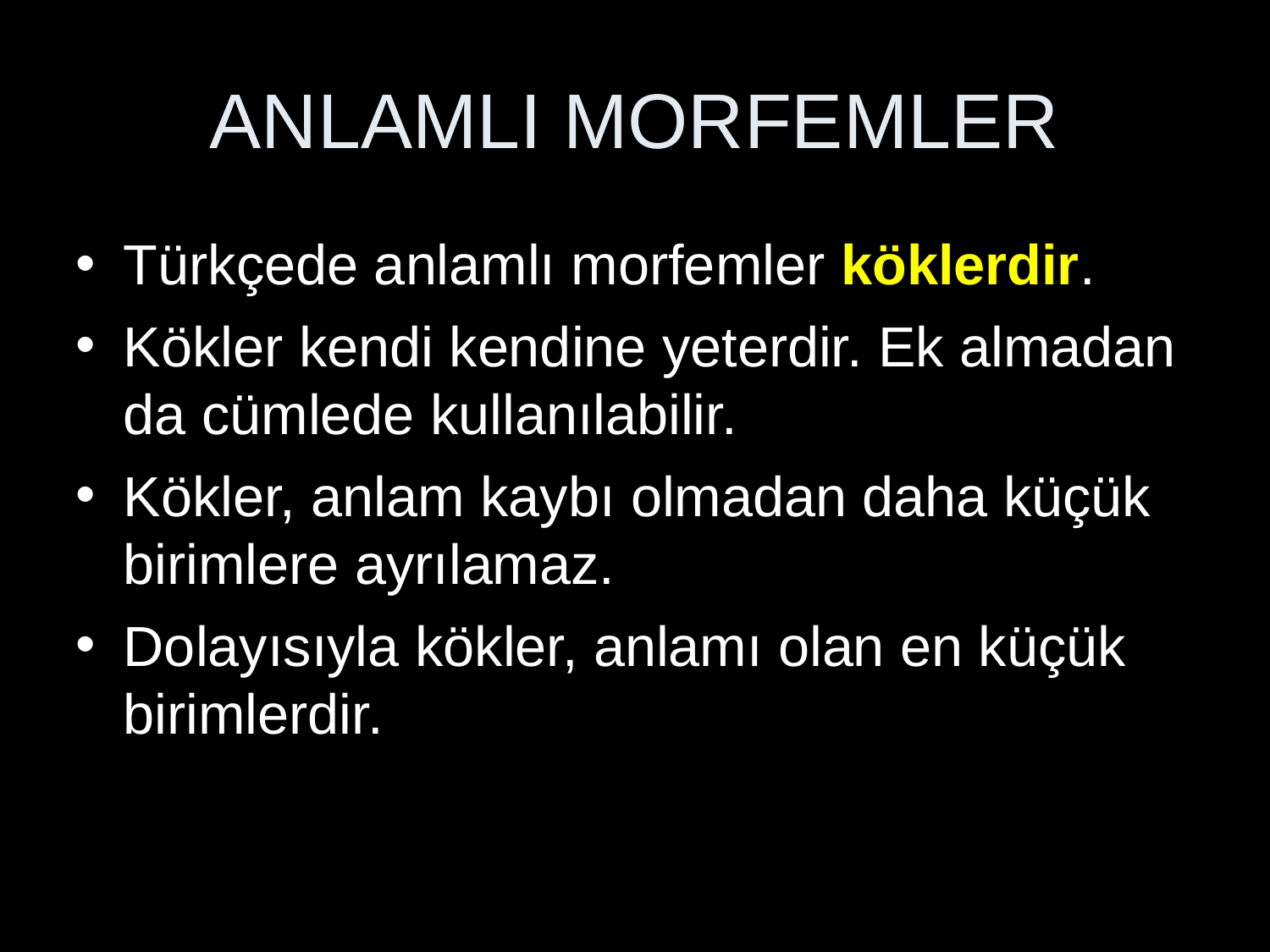

# ANLAMLI MORFEMLER
Türkçede anlamlı morfemler köklerdir.
Kökler kendi kendine yeterdir. Ek almadan da cümlede kullanılabilir.
Kökler, anlam kaybı olmadan daha küçük birimlere ayrılamaz.
Dolayısıyla kökler, anlamı olan en küçük birimlerdir.